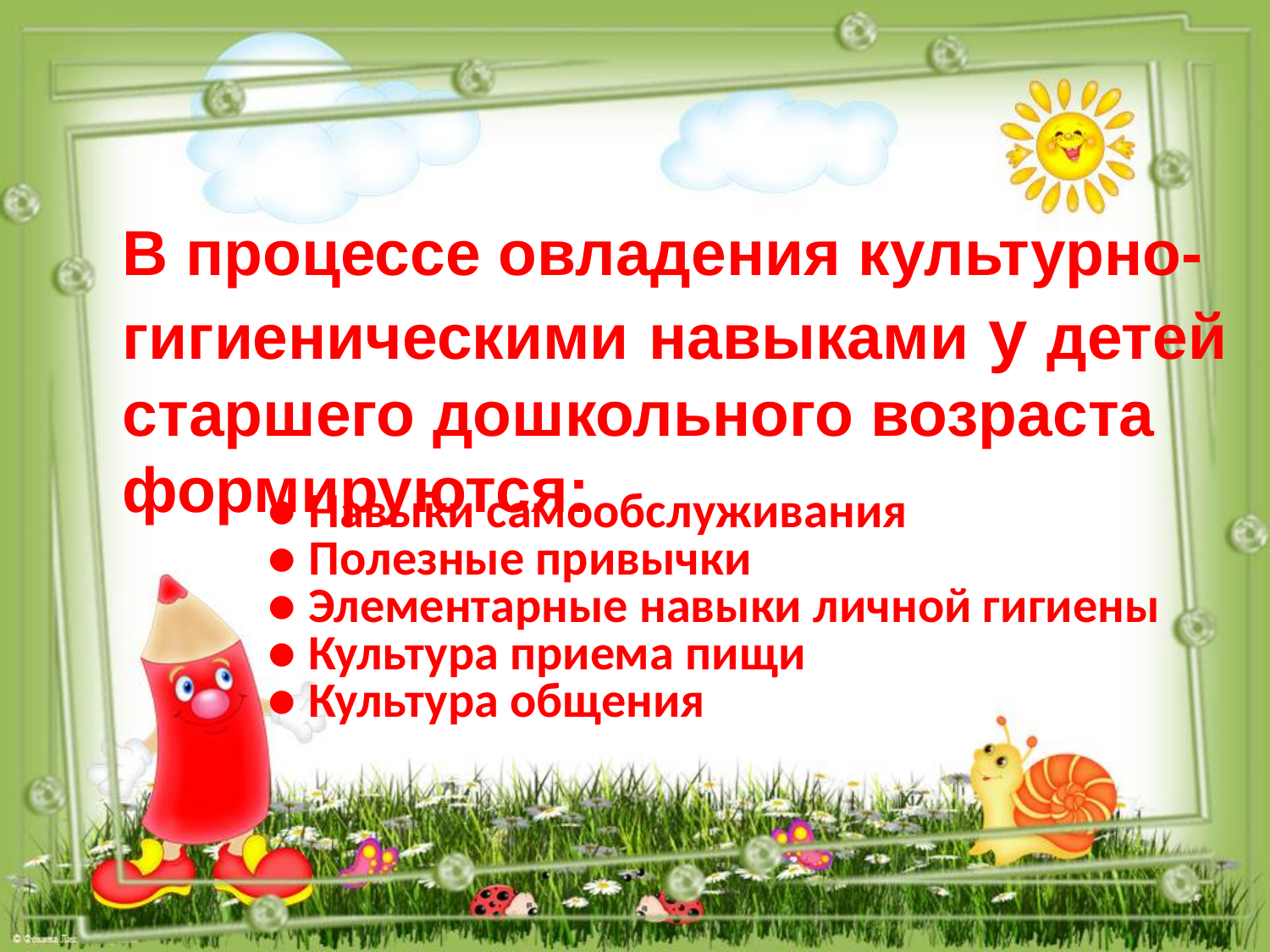

# В процессе овладения культурно-гигиеническими навыками у детей старшего дошкольного возраста формируются:
● Навыки самообслуживания
● Полезные привычки
● Элементарные навыки личной гигиены
● Культура приема пищи
● Культура общения